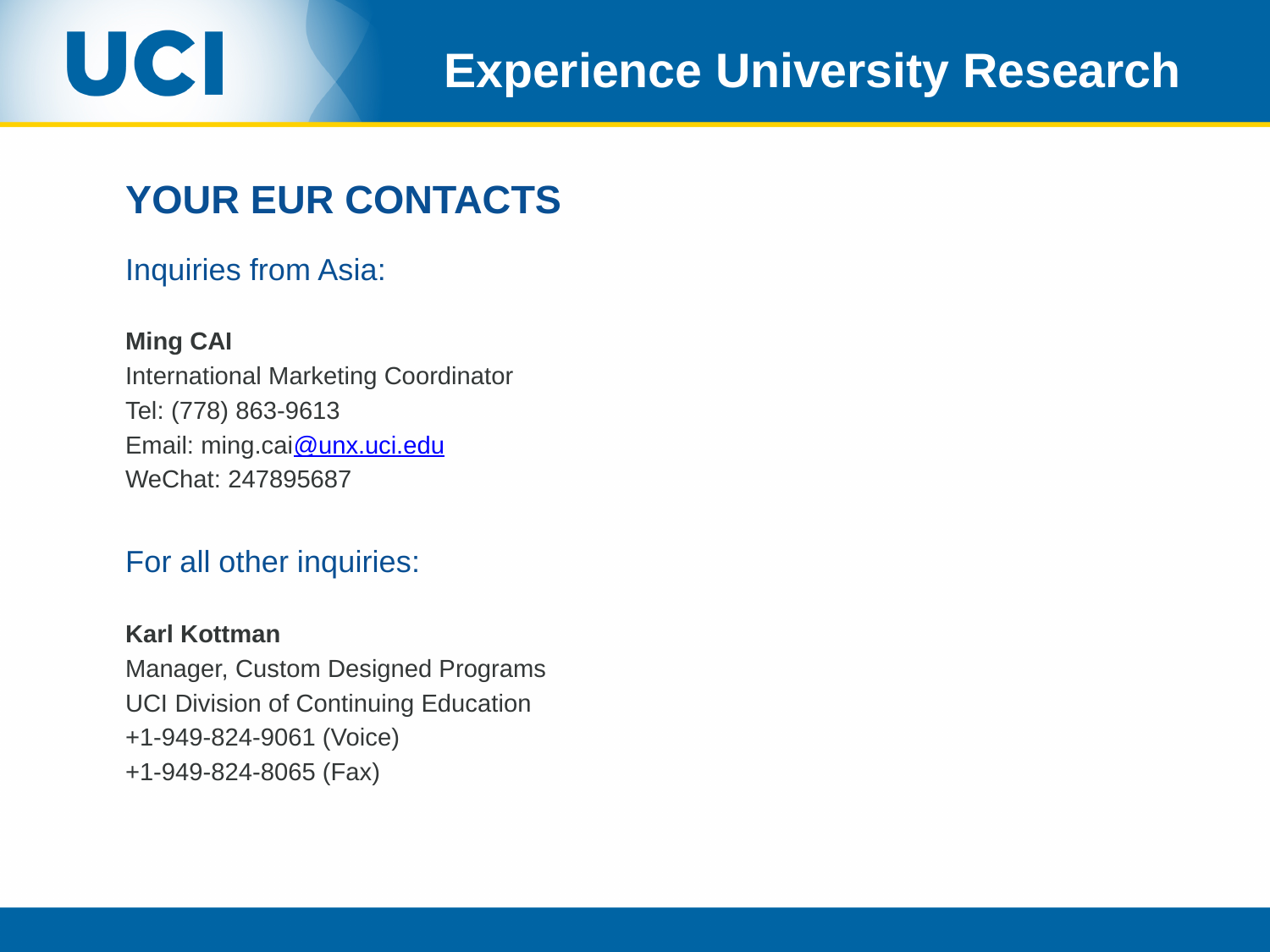

# Experience University Research
YOUR EUR CONTACTS

Inquiries from Asia:

Ming CAI
International Marketing Coordinator
Tel: (778) 863-9613
Email: ming.cai@unx.uci.edu
WeChat: 247895687

For all other inquiries:

Karl Kottman
Manager, Custom Designed Programs
UCI Division of Continuing Education
+1-949-824-9061 (Voice)
+1-949-824-8065 (Fax)